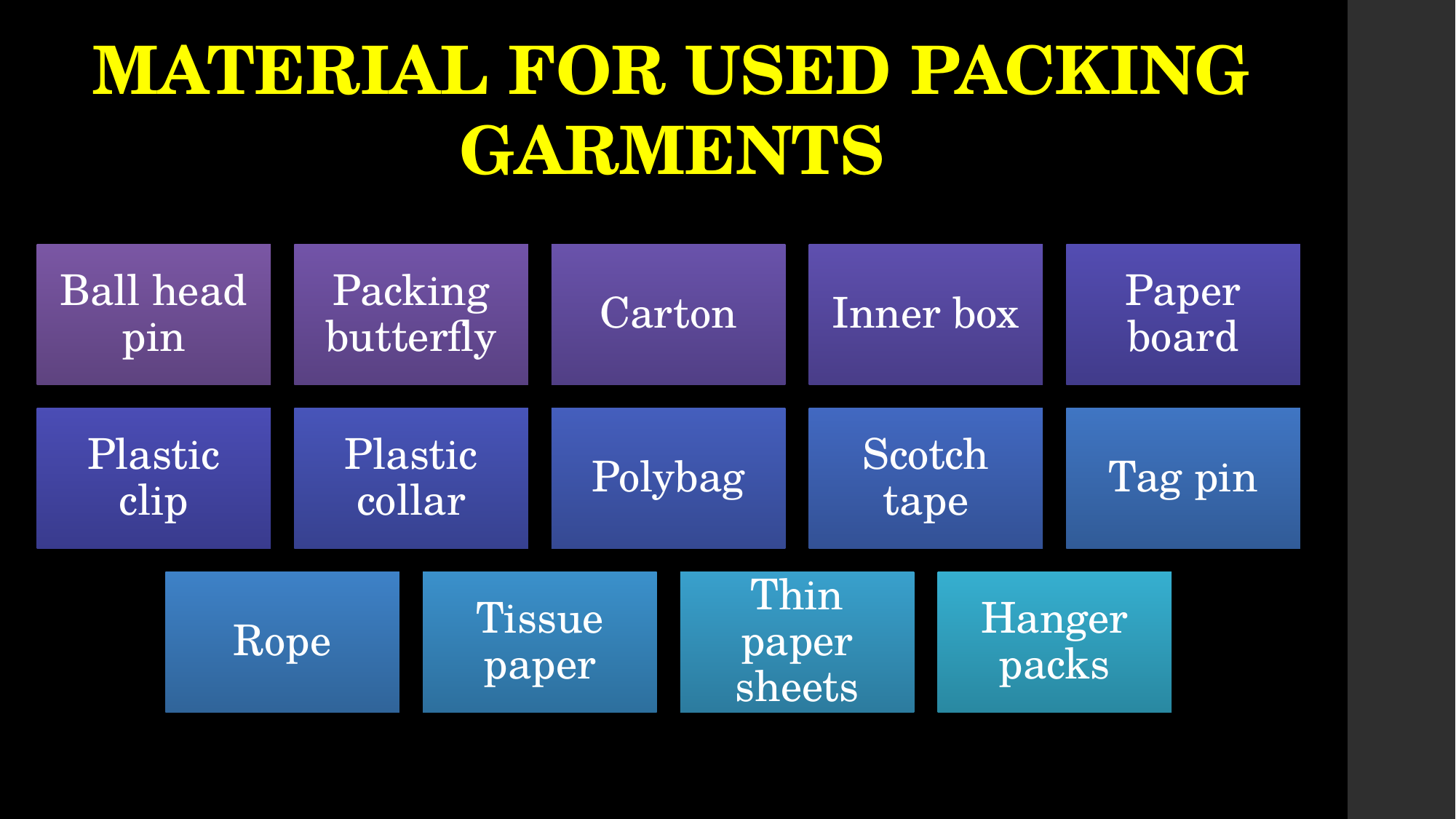

# MATERIAL FOR USED PACKING GARMENTS
Ball head pin
Packing butterfly
Carton
Inner box
Paper board
Plastic clip
Plastic collar
Polybag
Scotch tape
Tag pin
Rope
Tissue paper
Thin paper sheets
Hanger packs